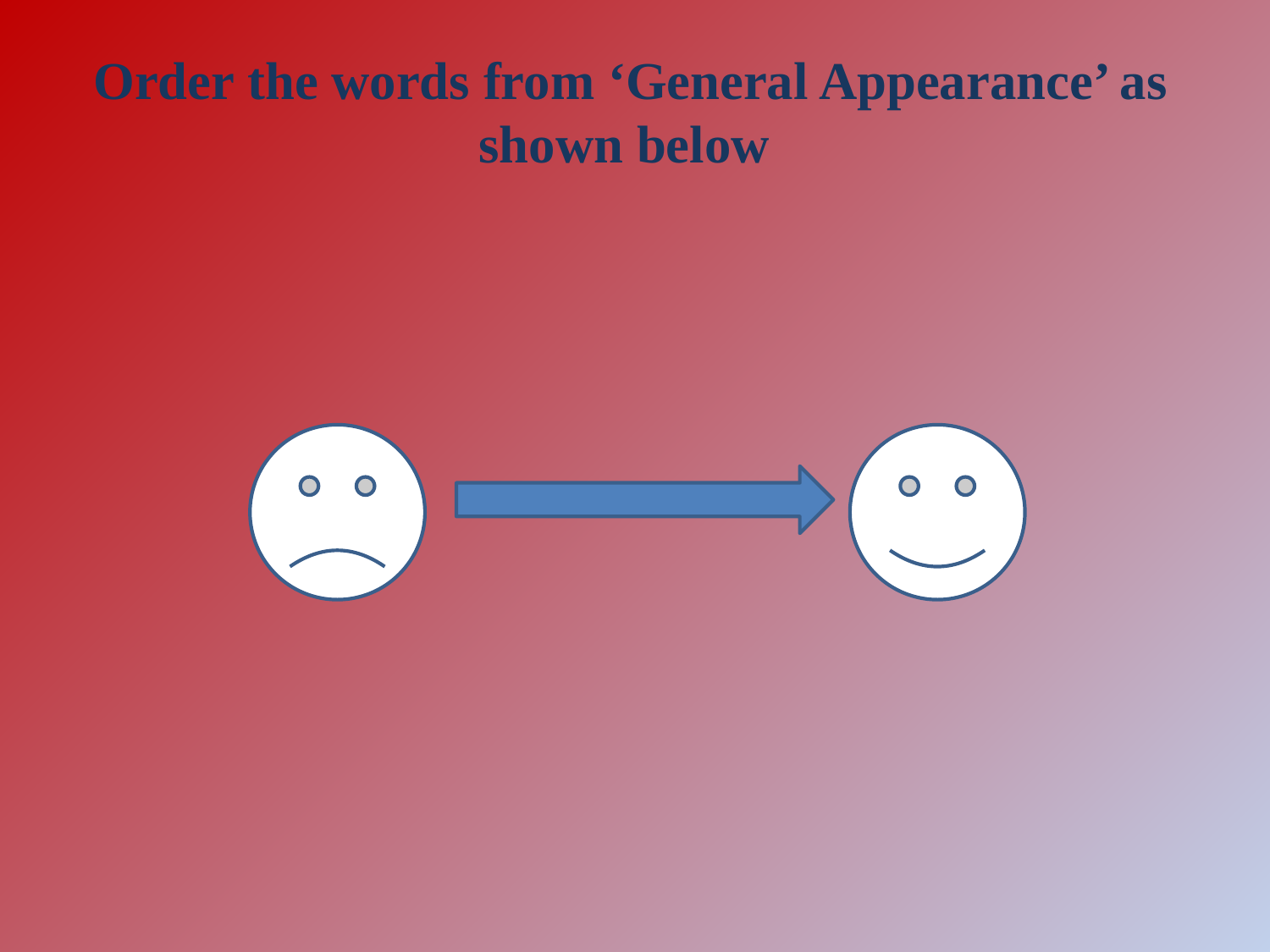

# Order the words from ‘General Appearance’ as shown below